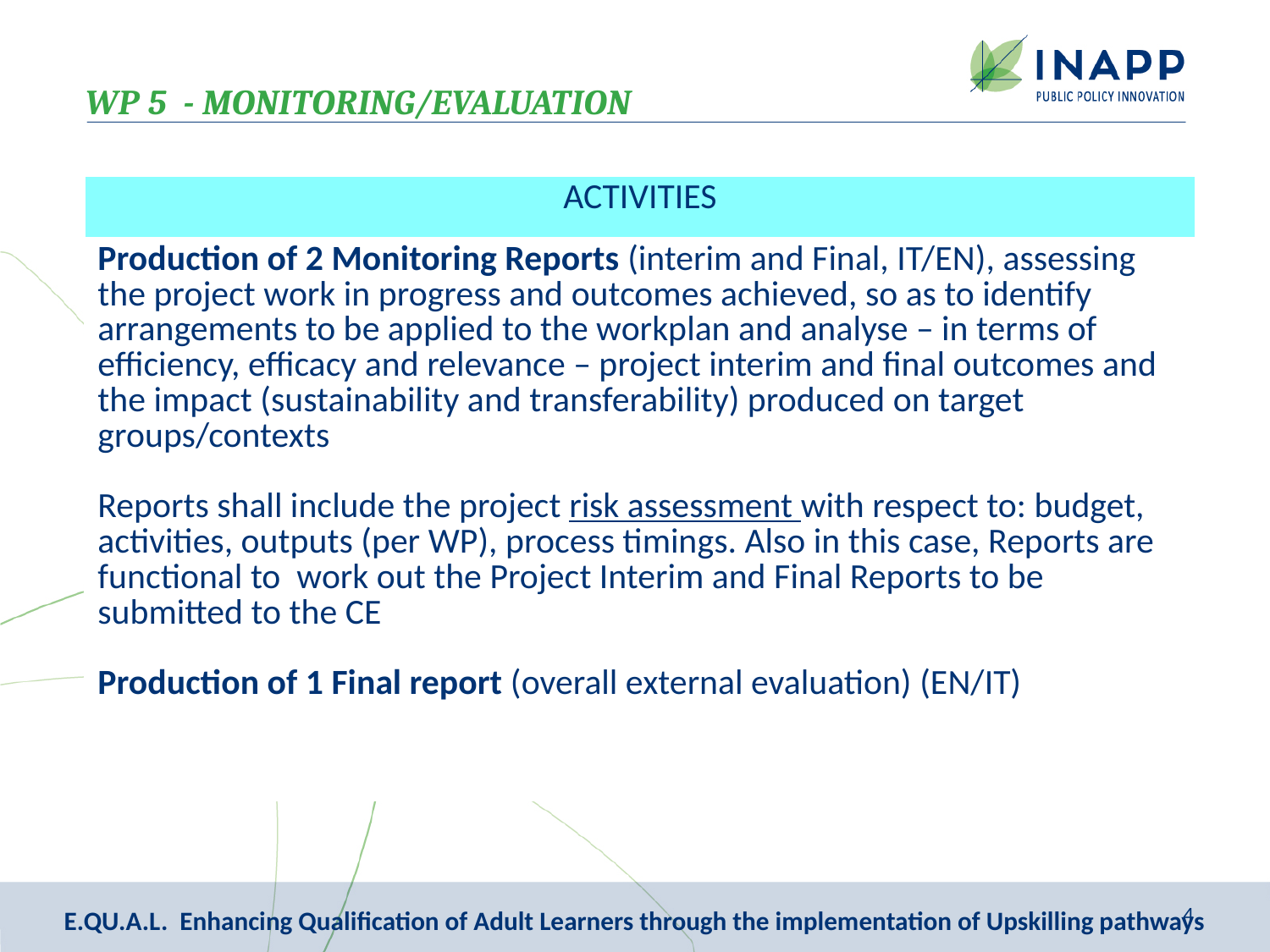

WP 5  - MONITORING/EVALUATION
| ACTIVITIES |
| --- |
| Production of 2 Monitoring Reports (interim and Final, IT/EN), assessing the project work in progress and outcomes achieved, so as to identify arrangements to be applied to the workplan and analyse – in terms of efficiency, efficacy and relevance – project interim and final outcomes and the impact (sustainability and transferability) produced on target groups/contexts Reports shall include the project risk assessment with respect to: budget, activities, outputs (per WP), process timings. Also in this case, Reports are functional to work out the Project Interim and Final Reports to be submitted to the CE Production of 1 Final report (overall external evaluation) (EN/IT) |

4
E.QU.A.L.  Enhancing Qualification of Adult Learners through the implementation of Upskilling pathways